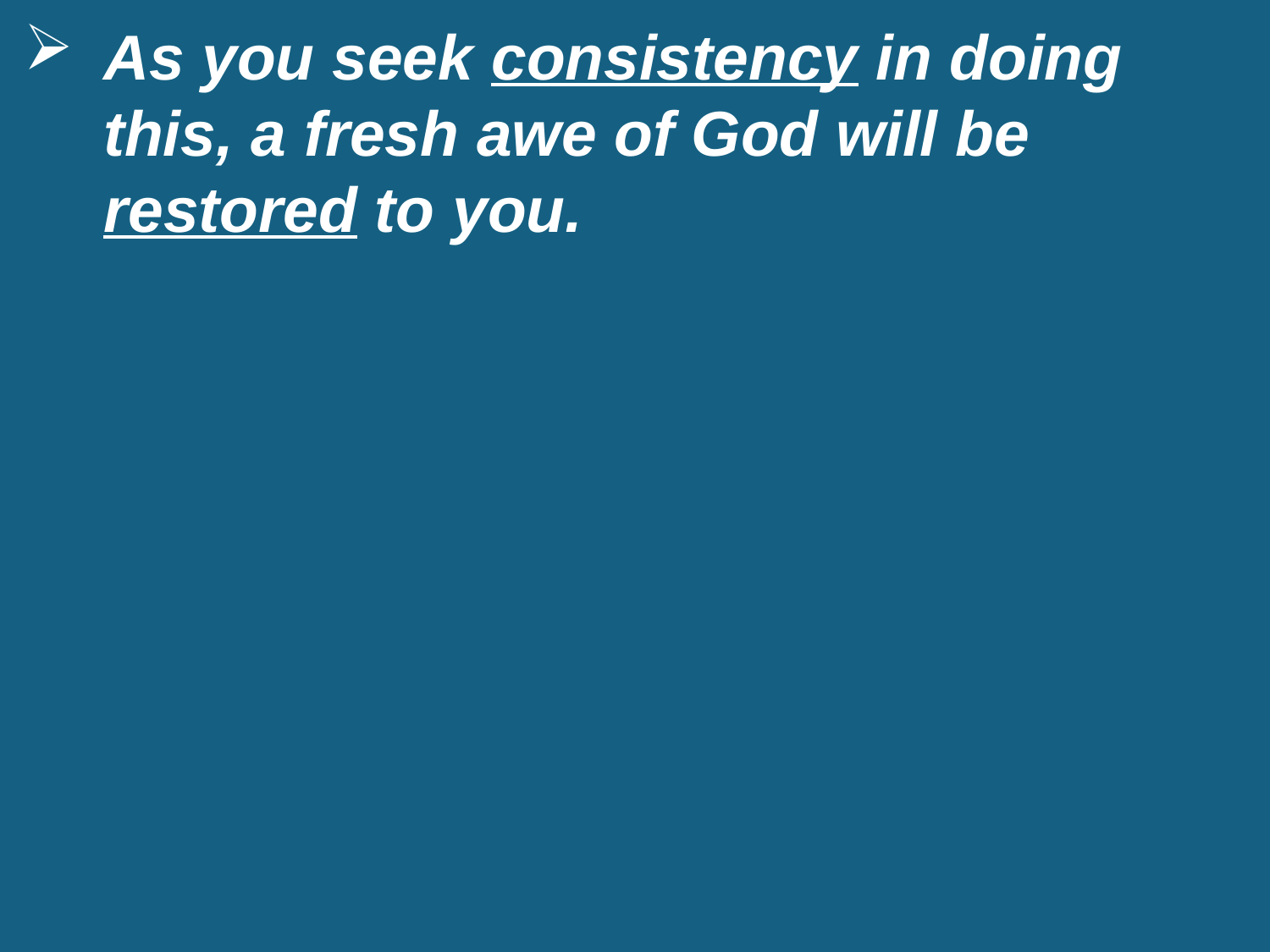

As you seek consistency in doing this, a fresh awe of God will be restored to you.